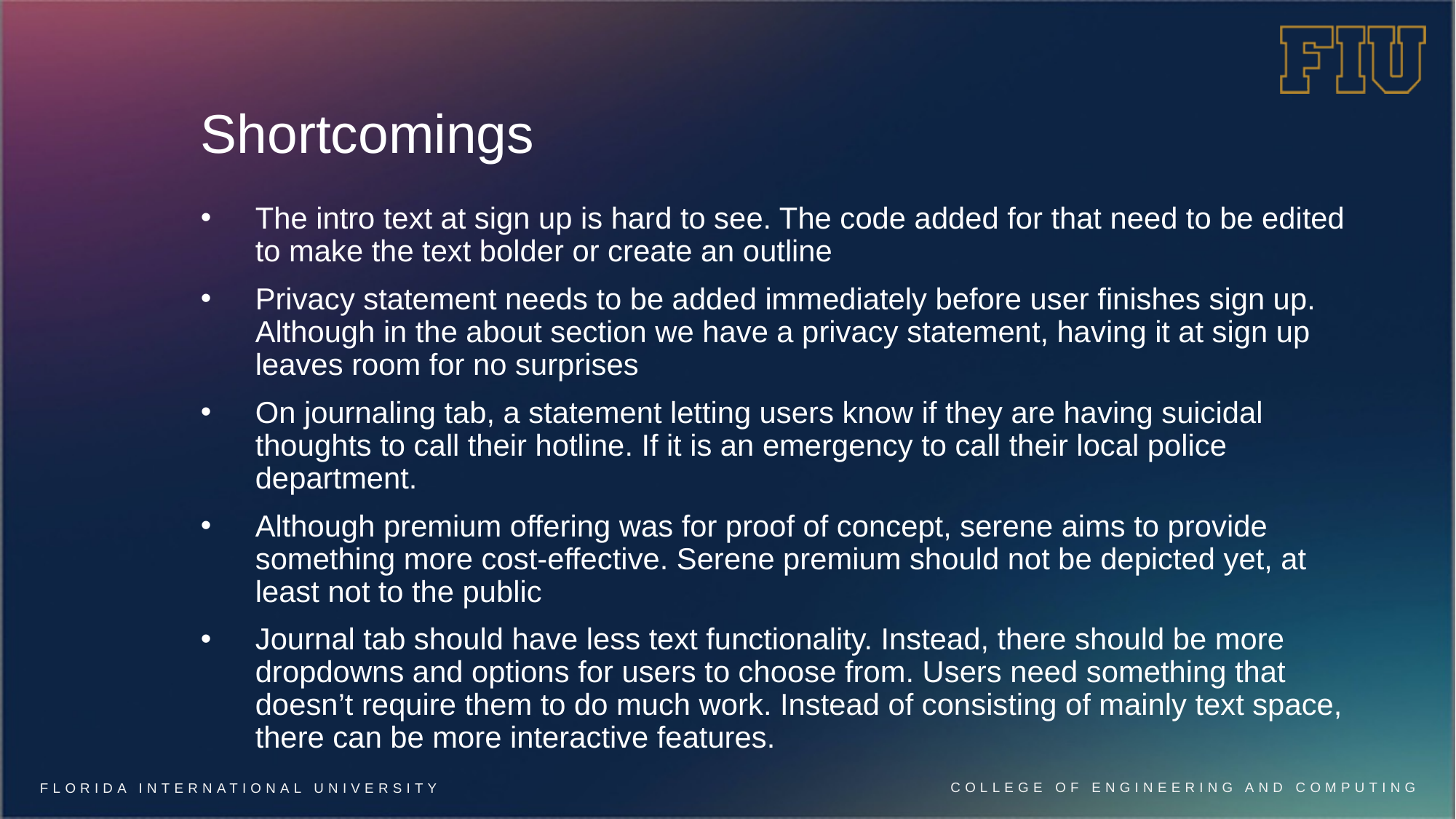

# Shortcomings
The intro text at sign up is hard to see. The code added for that need to be edited to make the text bolder or create an outline
Privacy statement needs to be added immediately before user finishes sign up. Although in the about section we have a privacy statement, having it at sign up leaves room for no surprises
On journaling tab, a statement letting users know if they are having suicidal thoughts to call their hotline. If it is an emergency to call their local police department.
Although premium offering was for proof of concept, serene aims to provide something more cost-effective. Serene premium should not be depicted yet, at least not to the public
Journal tab should have less text functionality. Instead, there should be more dropdowns and options for users to choose from. Users need something that doesn’t require them to do much work. Instead of consisting of mainly text space, there can be more interactive features.